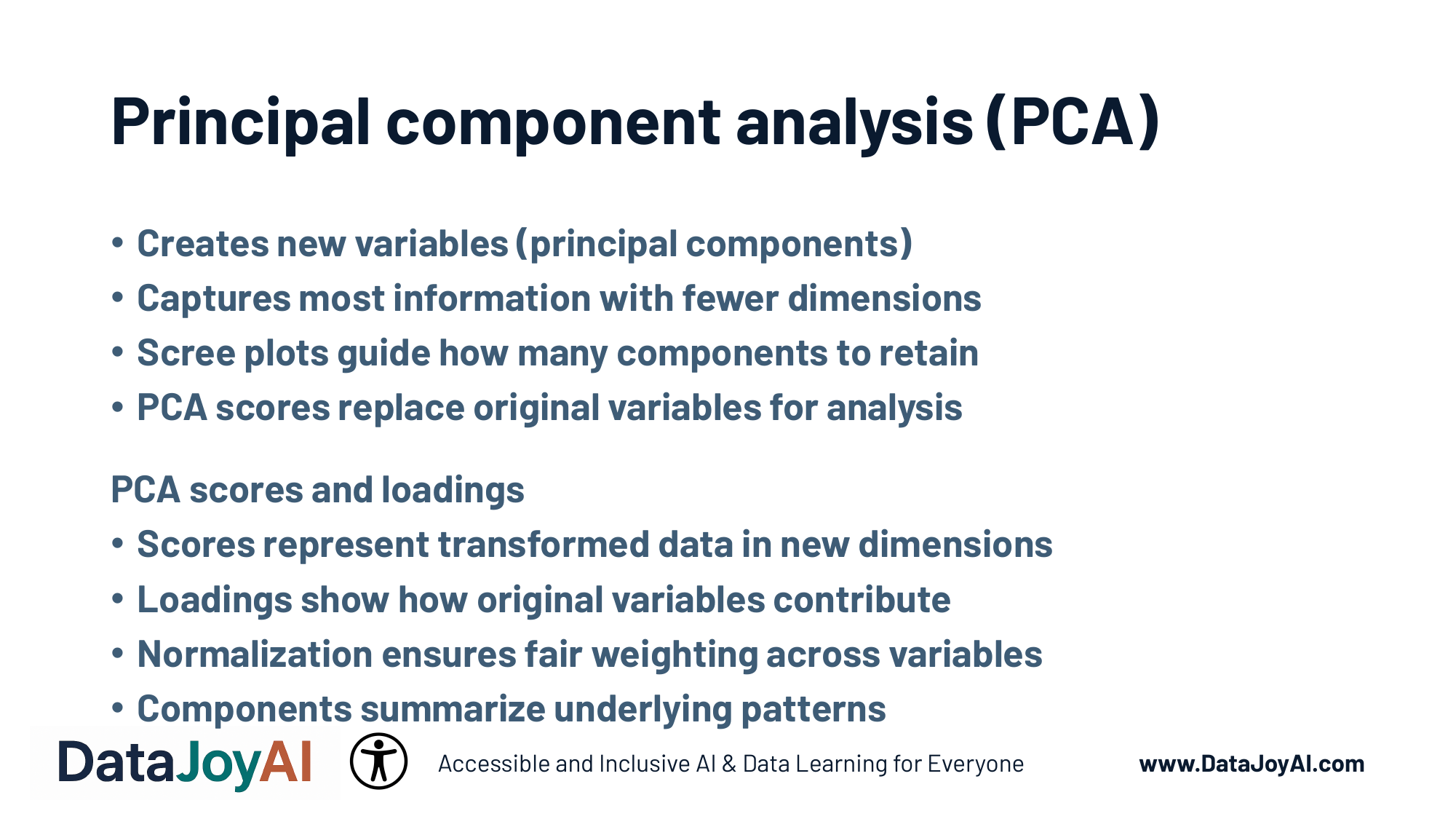

# Principal component analysis (PCA)
Creates new variables (principal components)
Captures most information with fewer dimensions
Scree plots guide how many components to retain
PCA scores replace original variables for analysis
PCA scores and loadings
Scores represent transformed data in new dimensions
Loadings show how original variables contribute
Normalization ensures fair weighting across variables
Components summarize underlying patterns